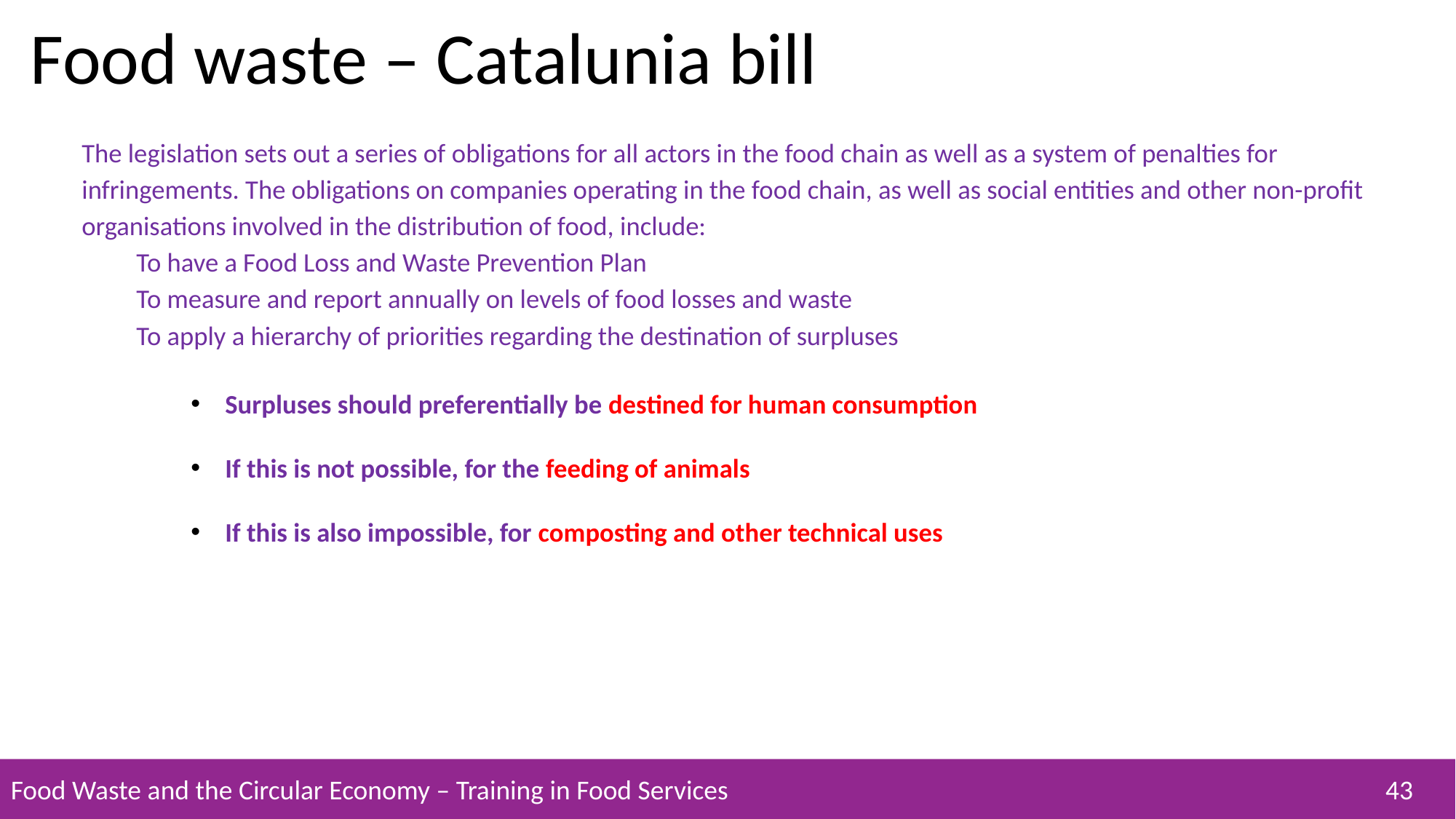

Food waste – Catalunia bill
The legislation sets out a series of obligations for all actors in the food chain as well as a system of penalties for infringements. The obligations on companies operating in the food chain, as well as social entities and other non-profit organisations involved in the distribution of food, include:
To have a Food Loss and Waste Prevention Plan
To measure and report annually on levels of food losses and waste
To apply a hierarchy of priorities regarding the destination of surpluses

Surpluses should preferentially be destined for human consumption

If this is not possible, for the feeding of animals

If this is also impossible, for composting and other technical uses